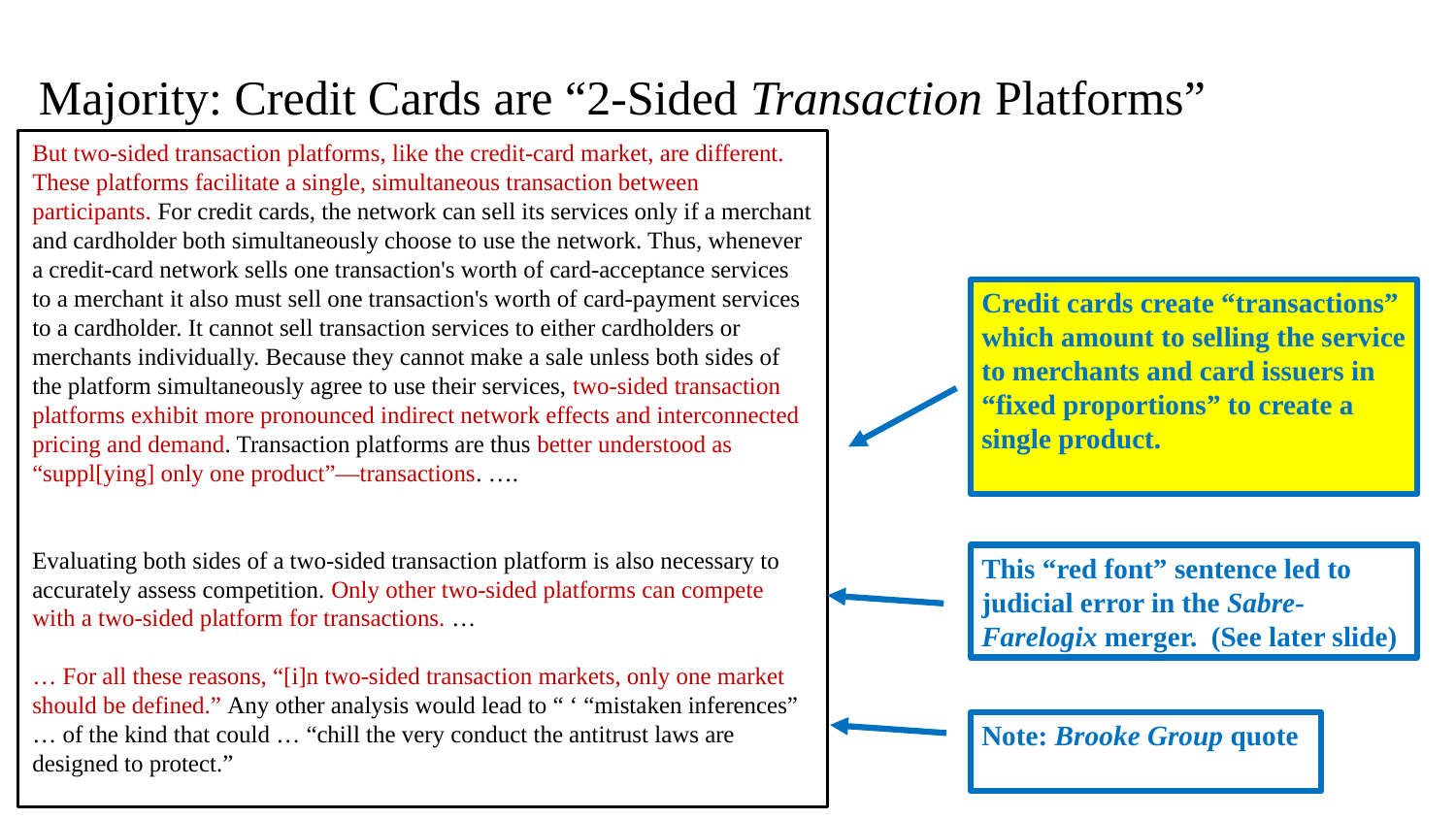

# Majority: Credit Cards are “2-Sided Transaction Platforms”
But two-sided transaction platforms, like the credit-card market, are different. These platforms facilitate a single, simultaneous transaction between participants. For credit cards, the network can sell its services only if a merchant and cardholder both simultaneously choose to use the network. Thus, whenever a credit-card network sells one transaction's worth of card-acceptance services to a merchant it also must sell one transaction's worth of card-payment services to a cardholder. It cannot sell transaction services to either cardholders or merchants individually. Because they cannot make a sale unless both sides of the platform simultaneously agree to use their services, two-sided transaction platforms exhibit more pronounced indirect network effects and interconnected pricing and demand. Transaction platforms are thus better understood as “suppl[ying] only one product”—transactions. ….

Evaluating both sides of a two-sided transaction platform is also necessary to accurately assess competition. Only other two-sided platforms can compete with a two-sided platform for transactions. …

… For all these reasons, “[i]n two-sided transaction markets, only one market should be defined.” Any other analysis would lead to “ ‘ “mistaken inferences” … of the kind that could … “chill the very conduct the antitrust laws are designed to protect.”
Credit cards create “transactions” which amount to selling the service to merchants and card issuers in “fixed proportions” to create a single product.

This “red font” sentence led to judicial error in the Sabre-Farelogix merger.  (See later slide)
Note: Brooke Group quote